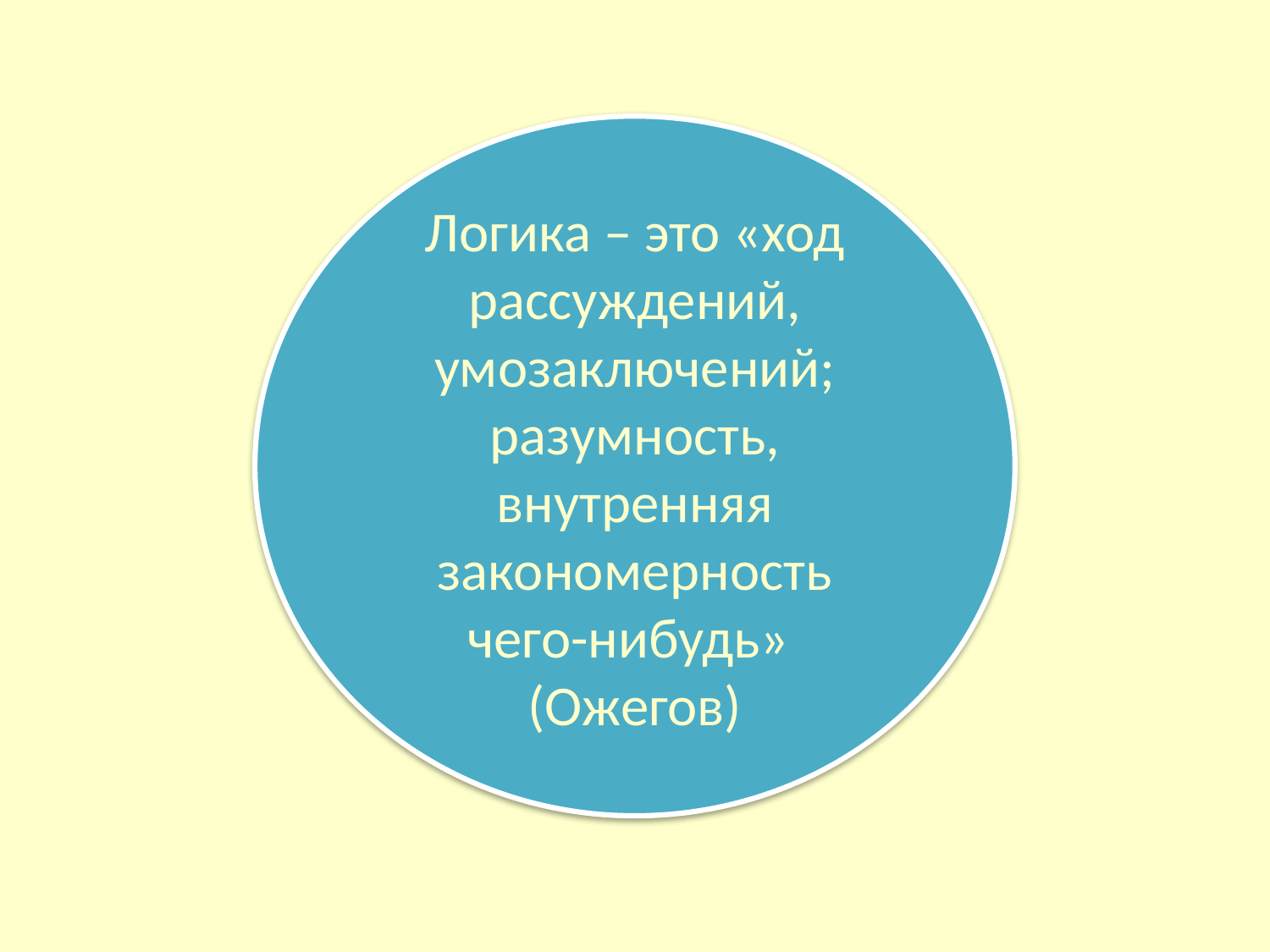

Логика – это «ход рассуждений, умозаключений; разумность, внутренняя закономерность чего-нибудь»
(Ожегов)